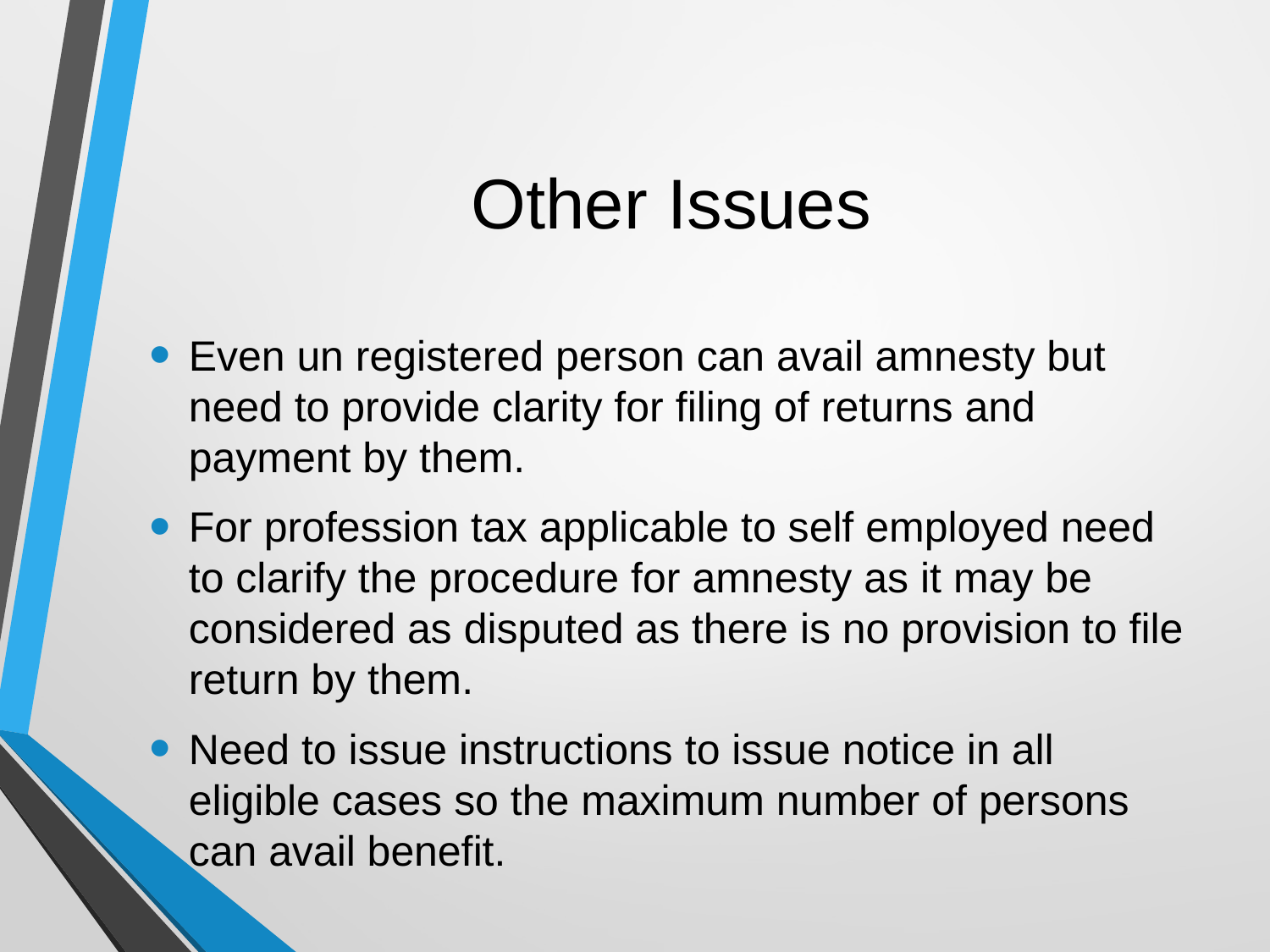

# Other Issues
Even un registered person can avail amnesty but need to provide clarity for filing of returns and payment by them.
For profession tax applicable to self employed need to clarify the procedure for amnesty as it may be considered as disputed as there is no provision to file return by them.
Need to issue instructions to issue notice in all eligible cases so the maximum number of persons can avail benefit.